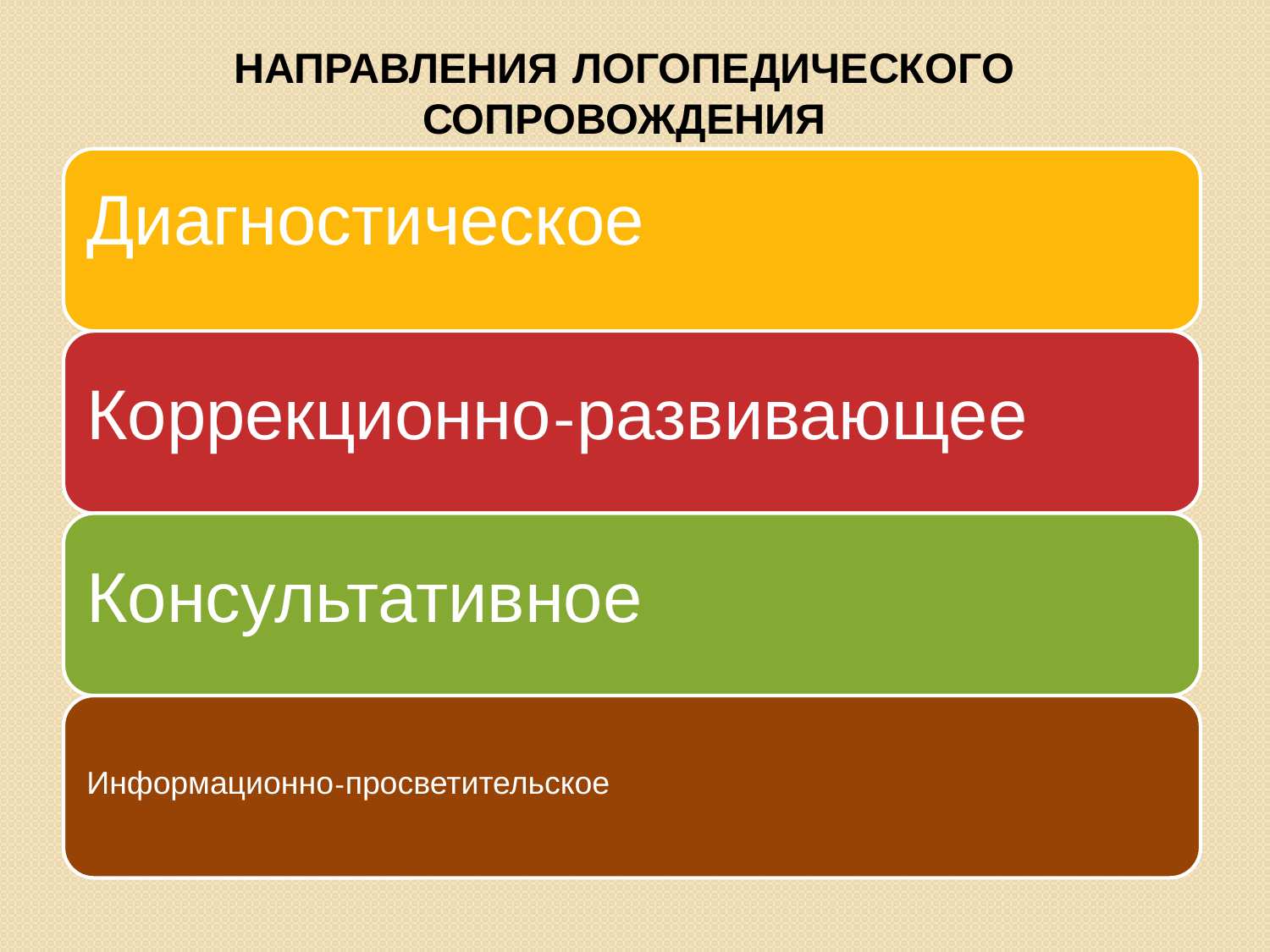

# направления логопедического сопровождения
Диагностическое
Коррекционно-развивающее
Консультативное
Информационно-просветительское